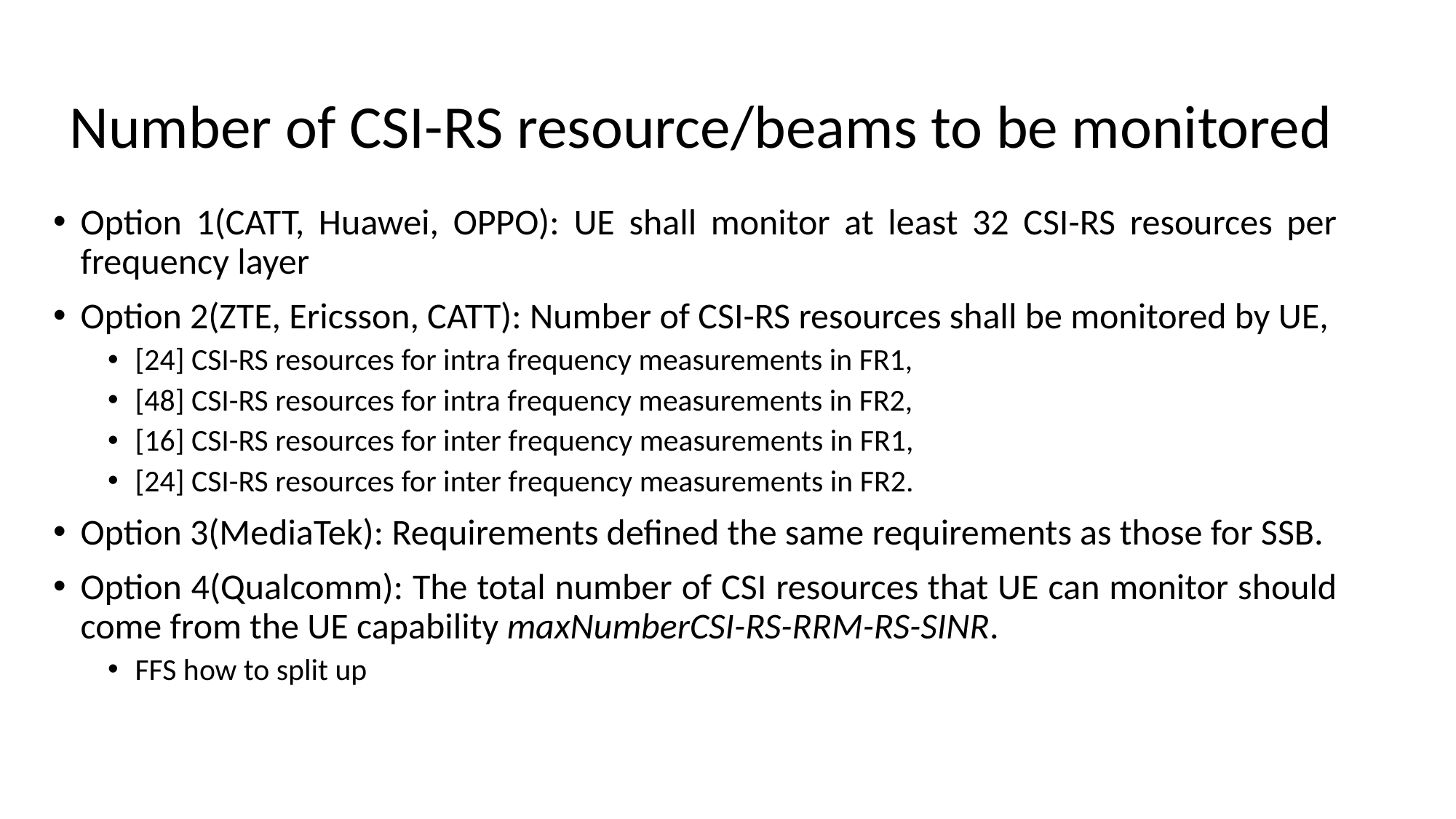

# Number of CSI-RS resource/beams to be monitored
Option 1(CATT, Huawei, OPPO): UE shall monitor at least 32 CSI-RS resources per frequency layer
Option 2(ZTE, Ericsson, CATT): Number of CSI-RS resources shall be monitored by UE,
[24] CSI-RS resources for intra frequency measurements in FR1,
[48] CSI-RS resources for intra frequency measurements in FR2,
[16] CSI-RS resources for inter frequency measurements in FR1,
[24] CSI-RS resources for inter frequency measurements in FR2.
Option 3(MediaTek): Requirements defined the same requirements as those for SSB.
Option 4(Qualcomm): The total number of CSI resources that UE can monitor should come from the UE capability maxNumberCSI-RS-RRM-RS-SINR.
FFS how to split up